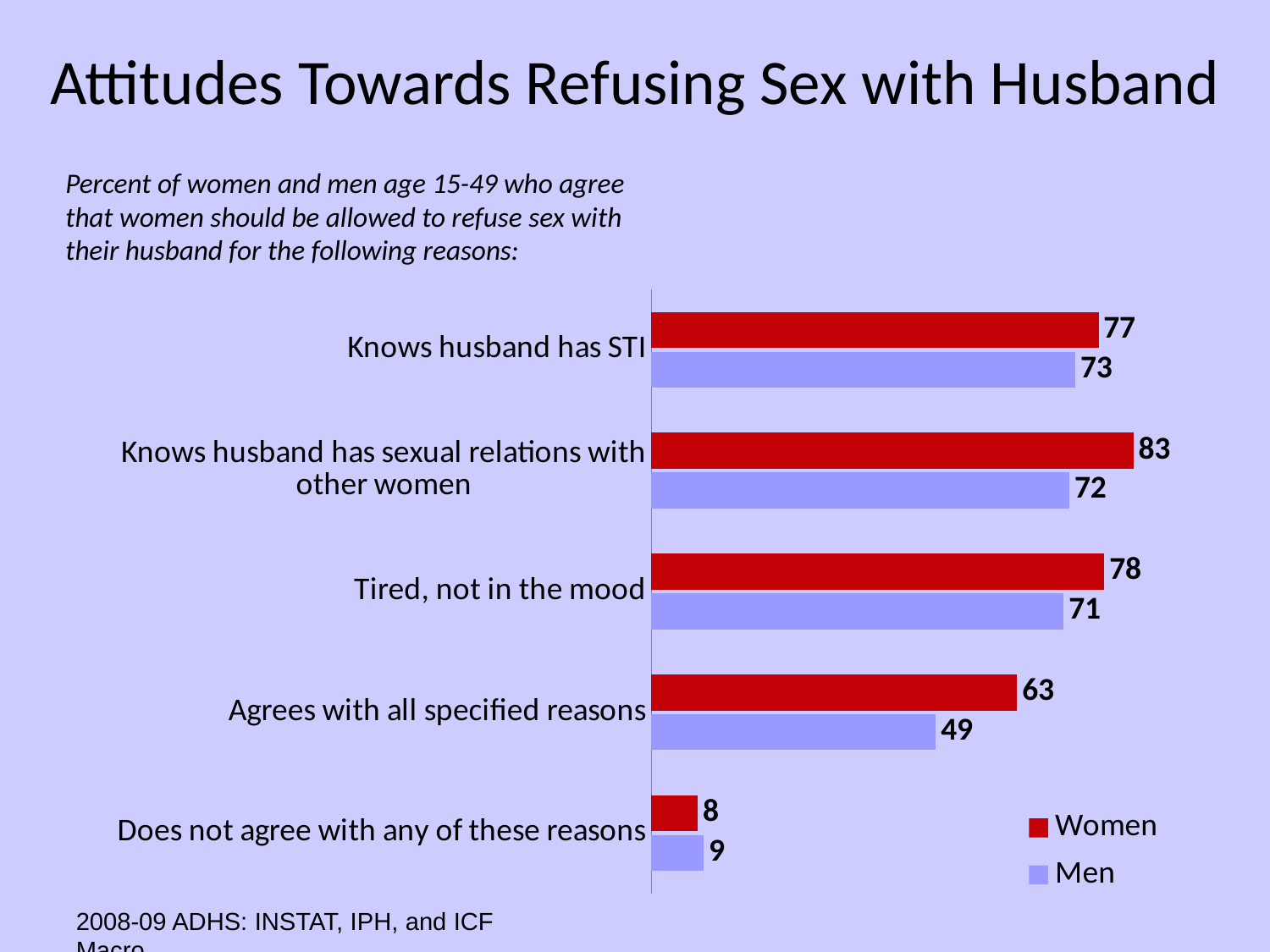

# Attitudes Towards Refusing Sex with Husband
Percent of women and men age 15-49 who agree that women should be allowed to refuse sex with their husband for the following reasons:

### Chart

| Category | Men | Women |
|---|---|---|
| Does not agree with any of these reasons | 9.0 | 8.0 |
| Agrees with all specified reasons | 49.0 | 63.0 |
| Tired, not in the mood | 71.0 | 78.0 |
| Knows husband has sexual relations with other women | 72.0 | 83.0 |
| Knows husband has STI | 73.0 | 77.0 |
2008-09 ADHS: INSTAT, IPH, and ICF Macro